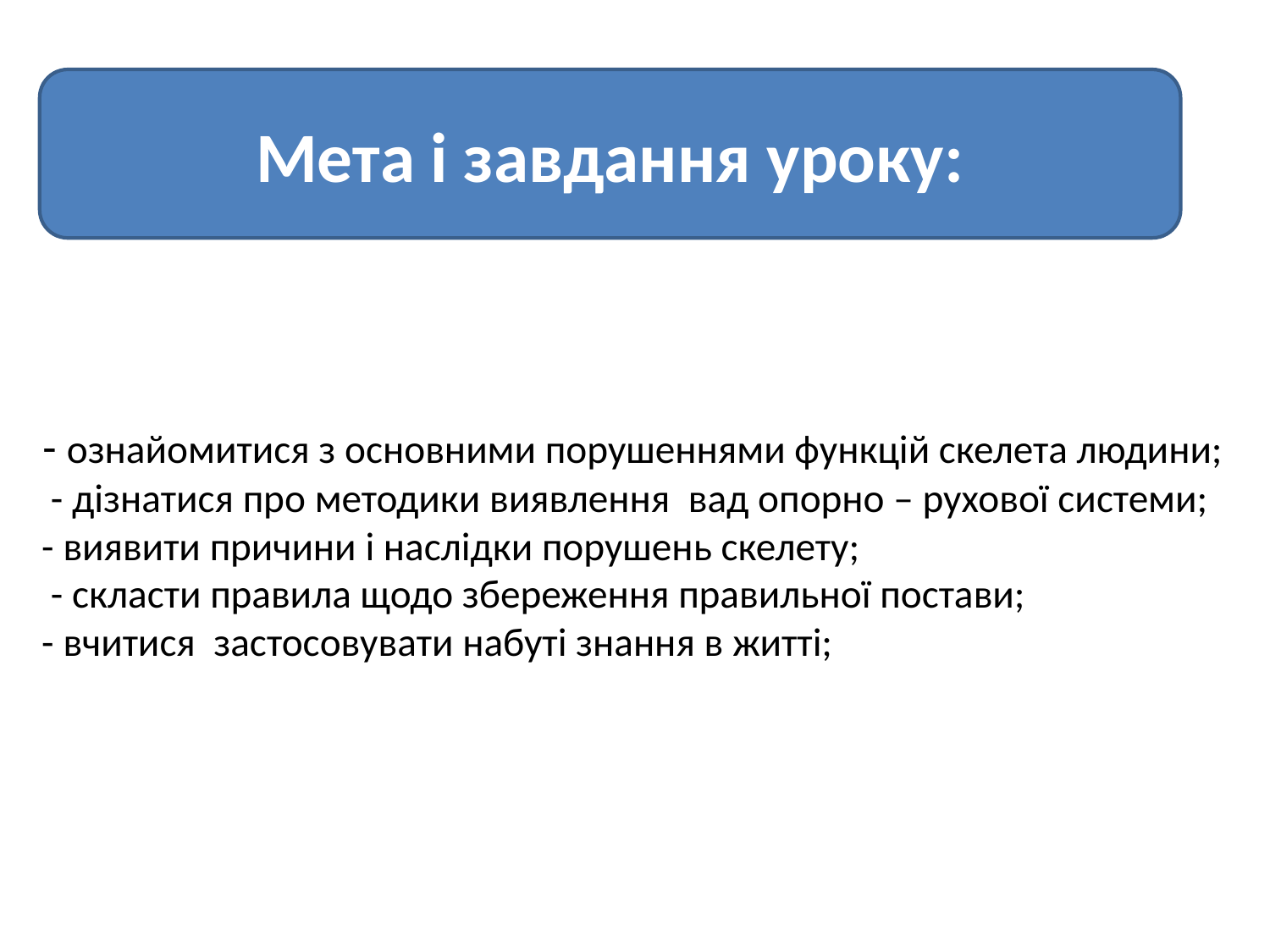

Мета і завдання уроку:
# - ознайомитися з основними порушеннями функцій скелета людини; - дізнатися про методики виявлення  вад опорно – рухової системи; - виявити причини і наслідки порушень скелету; - скласти правила щодо збереження правильної постави; - вчитися  застосовувати набуті знання в житті;